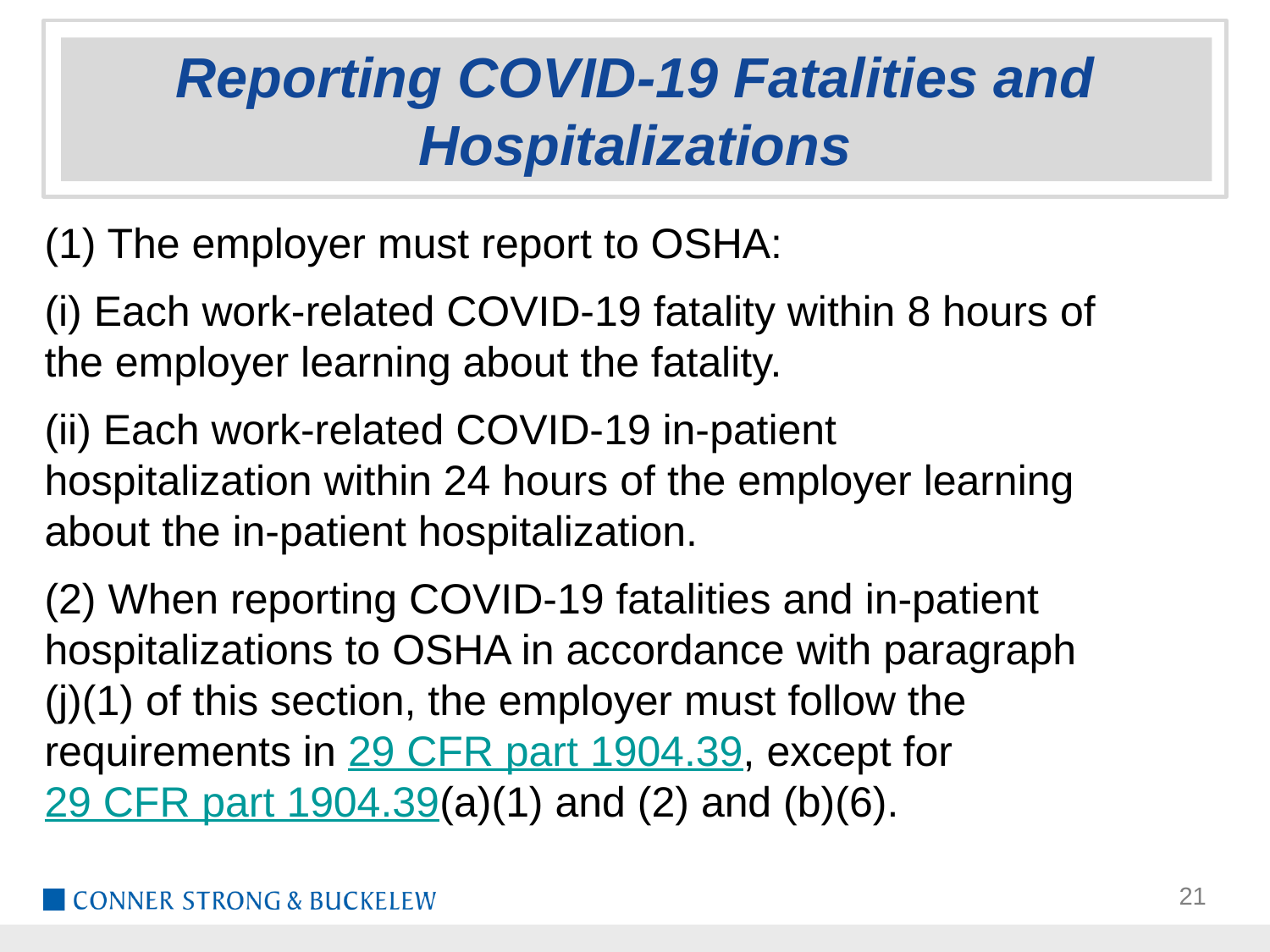

# Reporting COVID-19 Fatalities and Hospitalizations
(1) The employer must report to OSHA:
(i) Each work-related COVID-19 fatality within 8 hours of the employer learning about the fatality.
(ii) Each work-related COVID-19 in-patient hospitalization within 24 hours of the employer learning about the in-patient hospitalization.
(2) When reporting COVID-19 fatalities and in-patient hospitalizations to OSHA in accordance with paragraph (j)(1) of this section, the employer must follow the requirements in 29 CFR part 1904.39, except for 29 CFR part 1904.39(a)(1) and (2) and (b)(6).